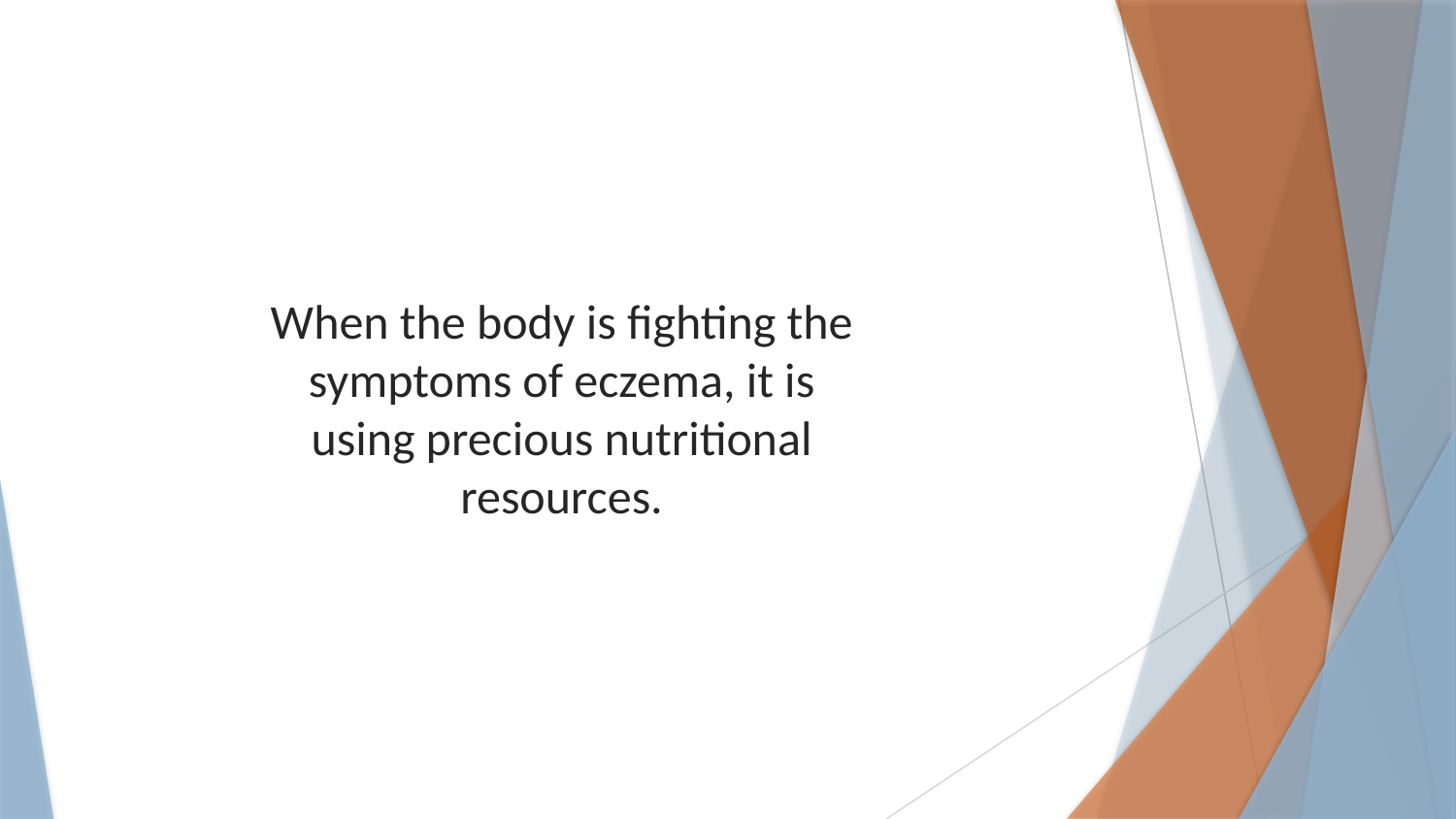

When the body is fighting the symptoms of eczema, it is using precious nutritional resources.